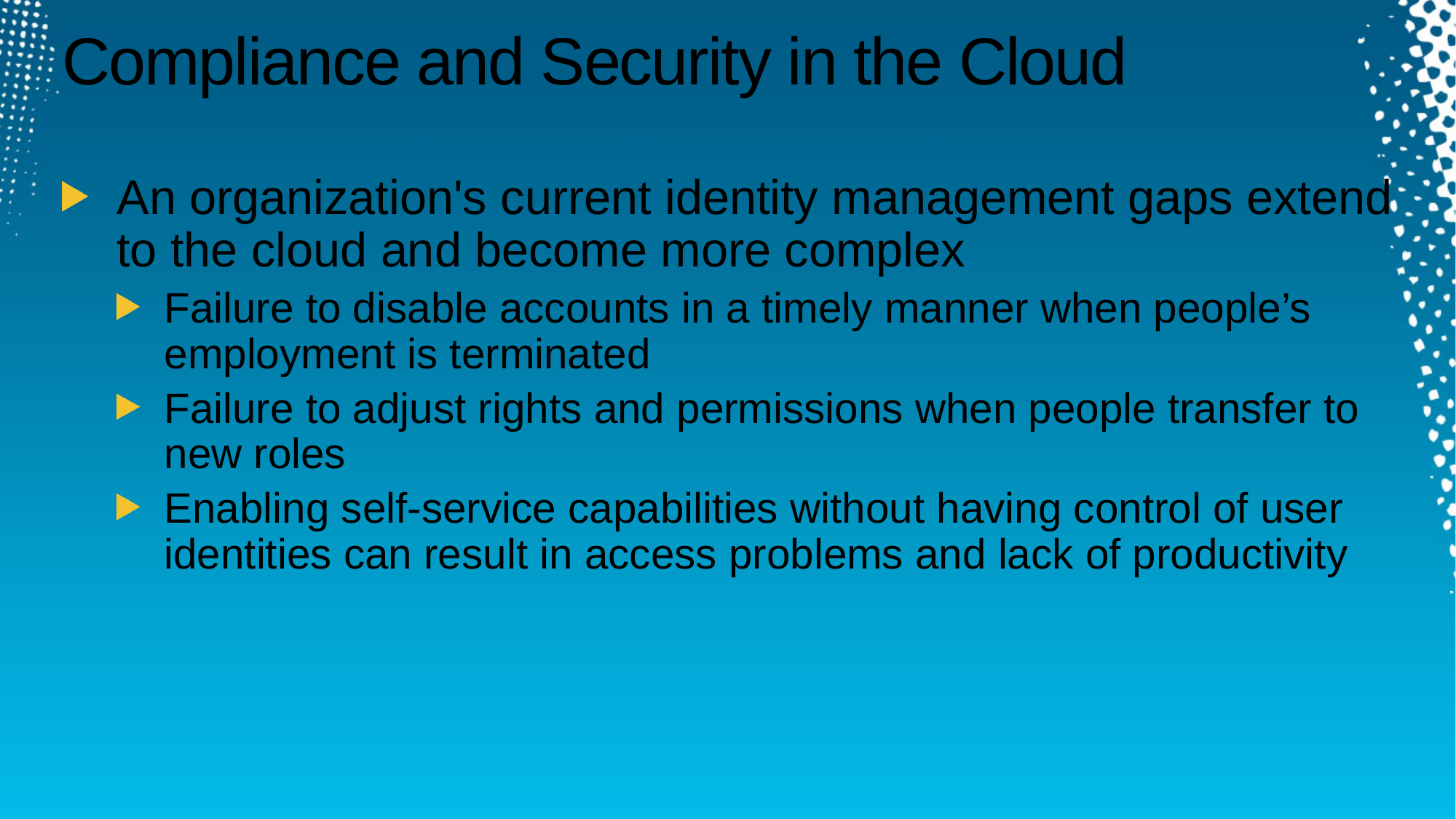

# Compliance and Security in the Cloud
An organization's current identity management gaps extend to the cloud and become more complex
Failure to disable accounts in a timely manner when people’s employment is terminated
Failure to adjust rights and permissions when people transfer to new roles
Enabling self-service capabilities without having control of user identities can result in access problems and lack of productivity